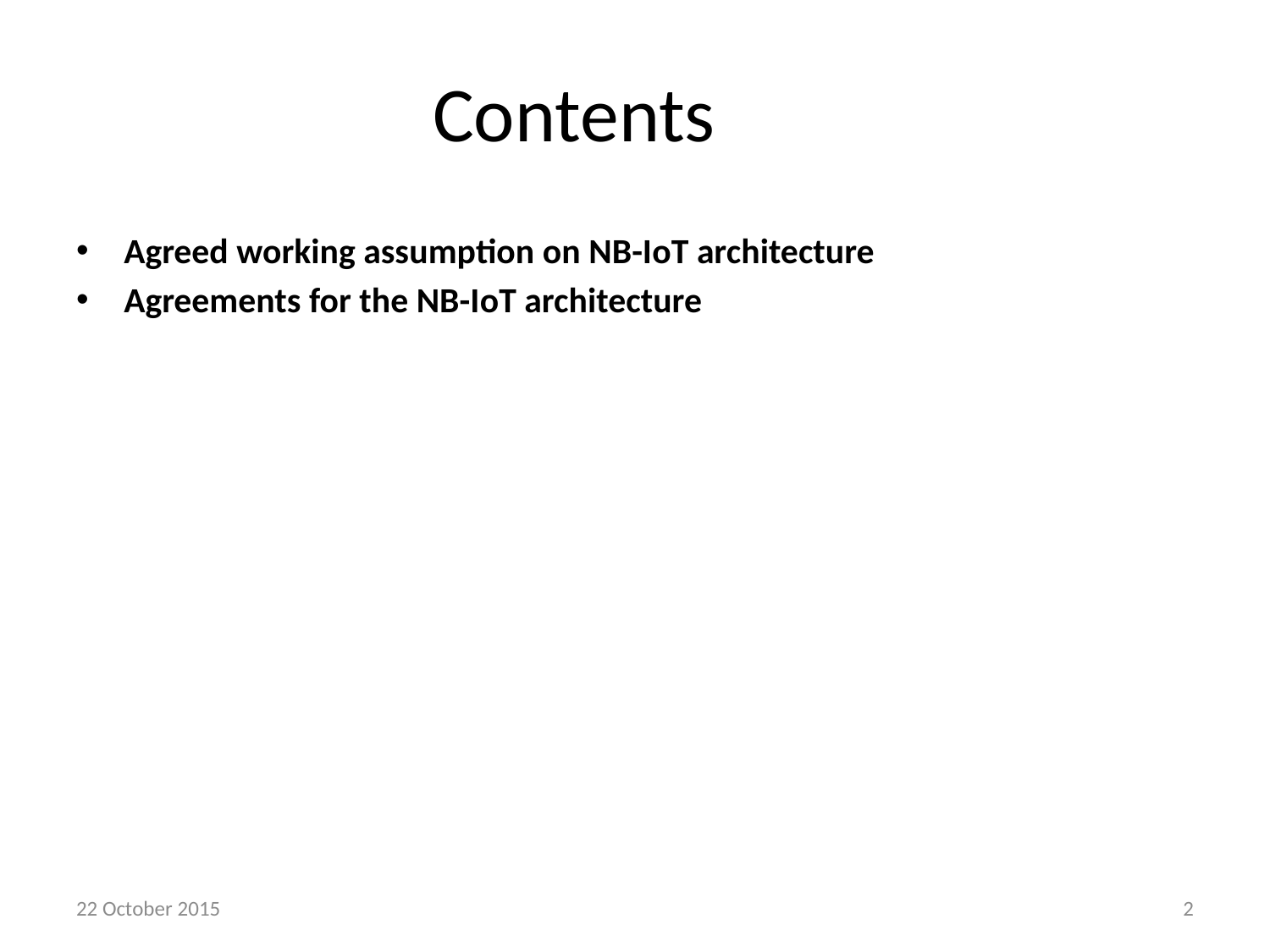

# Contents
Agreed working assumption on NB-IoT architecture
Agreements for the NB-IoT architecture
2
22 October 2015